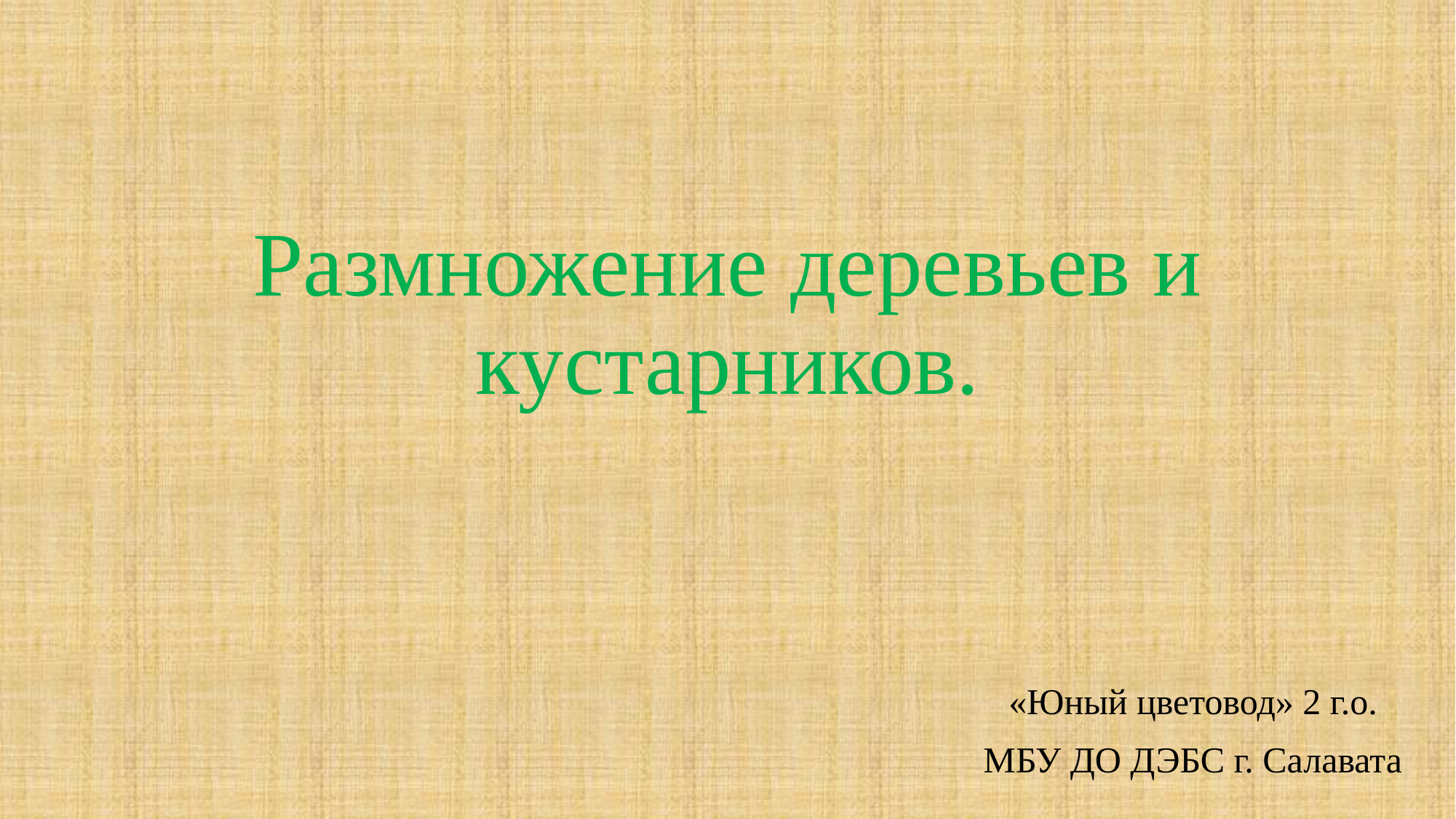

# Размножение деревьев и кустарников.
«Юный цветовод» 2 г.о.
МБУ ДО ДЭБС г. Салавата